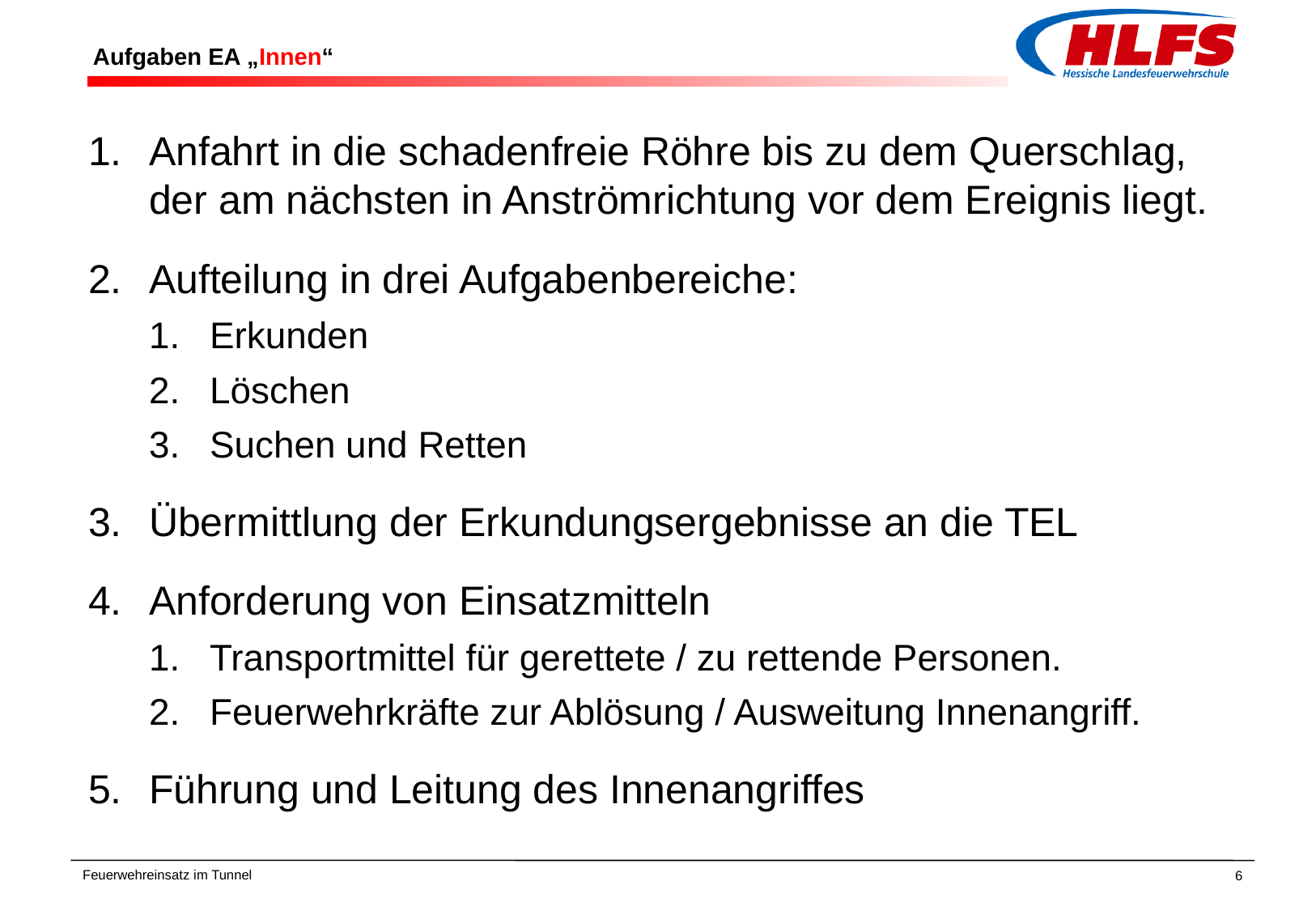

# Aufgaben EA „Innen“
Anfahrt in die schadenfreie Röhre bis zu dem Querschlag, der am nächsten in Anströmrichtung vor dem Ereignis liegt.
Aufteilung in drei Aufgabenbereiche:
Erkunden
Löschen
Suchen und Retten
Übermittlung der Erkundungsergebnisse an die TEL
Anforderung von Einsatzmitteln
Transportmittel für gerettete / zu rettende Personen.
Feuerwehrkräfte zur Ablösung / Ausweitung Innenangriff.
Führung und Leitung des Innenangriffes
Feuerwehreinsatz im Tunnel
6